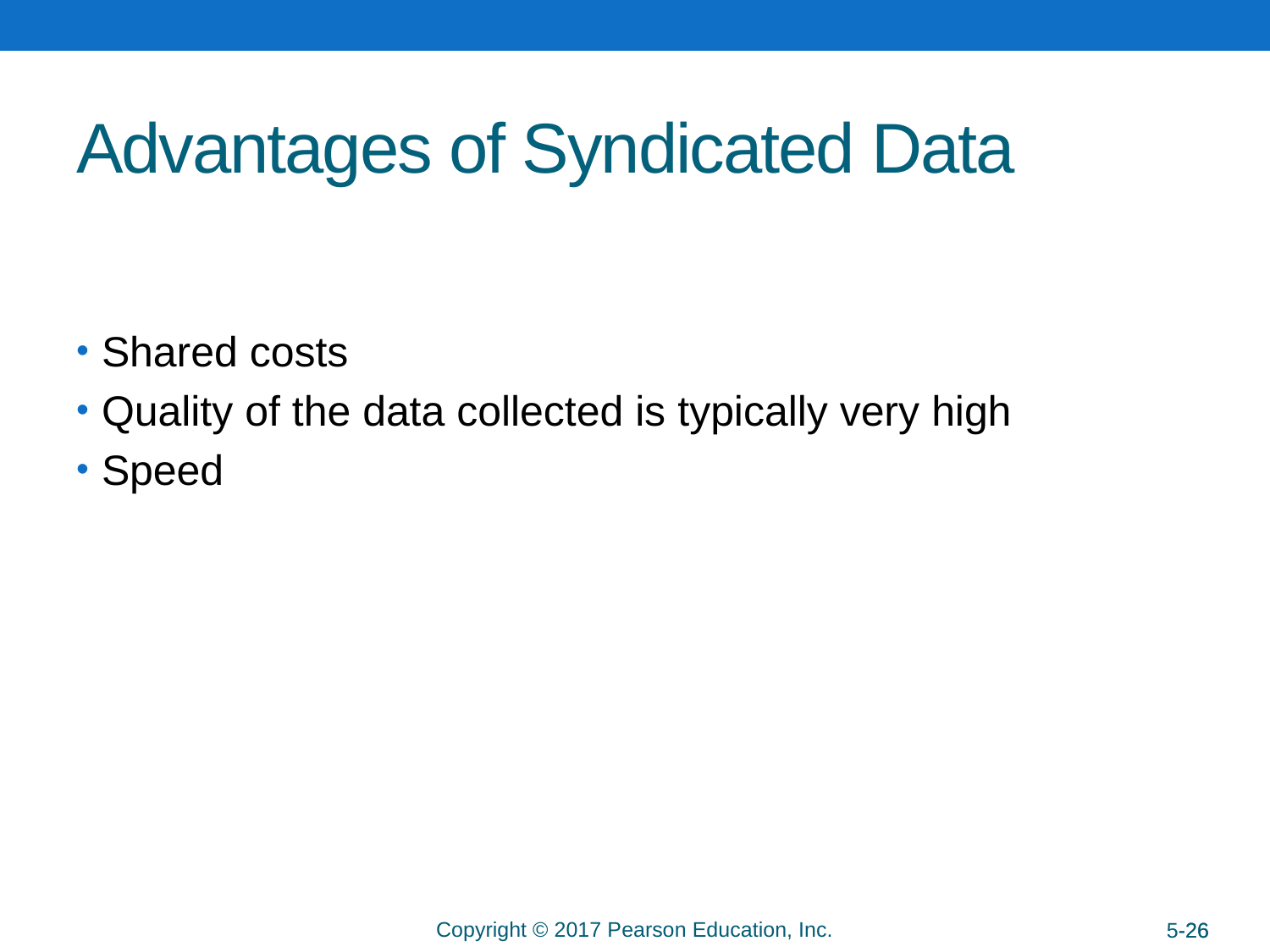

# Advantages of Syndicated Data
Shared costs
Quality of the data collected is typically very high
Speed